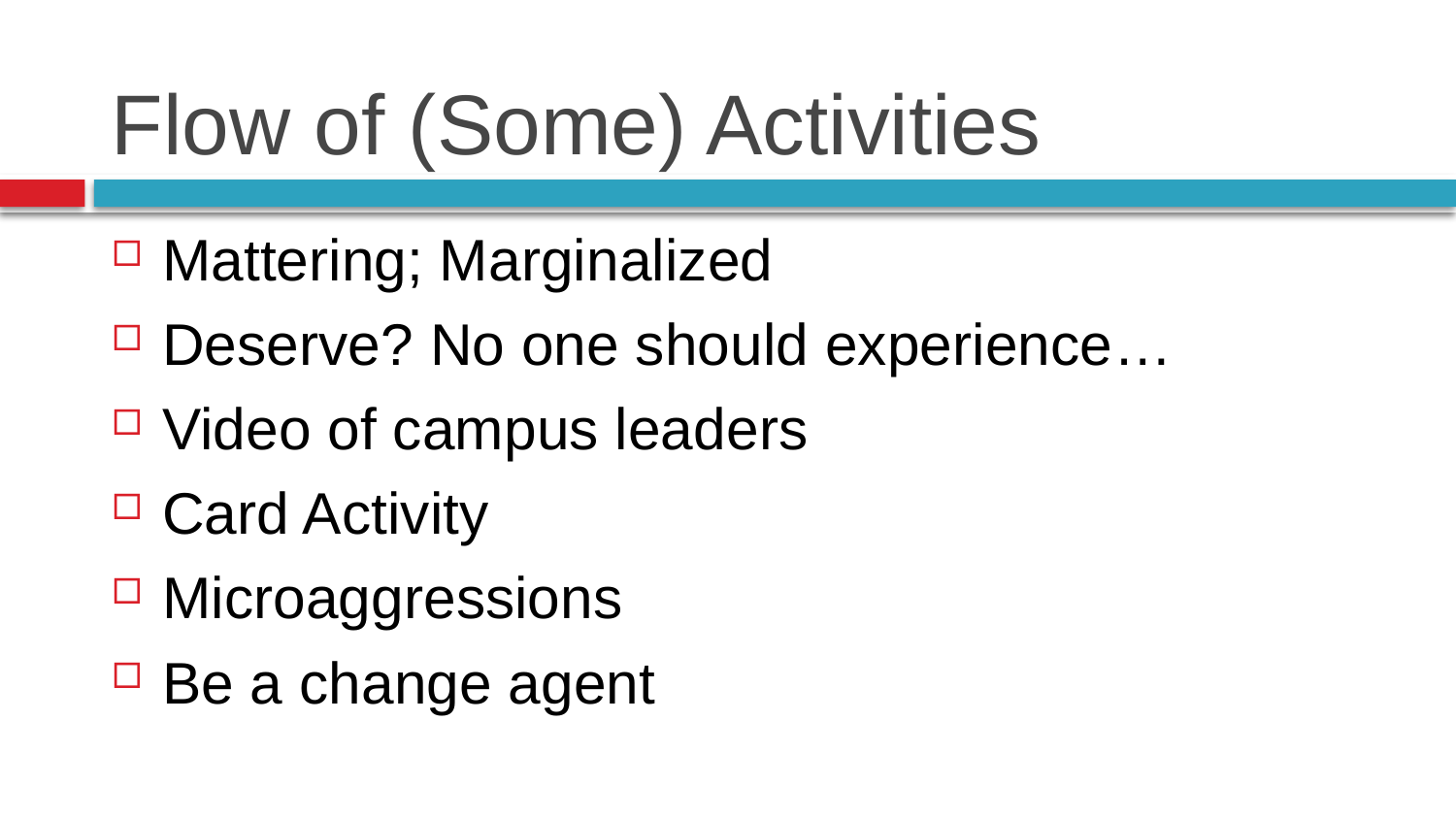

# Flow of (Some) Activities
Mattering; Marginalized
Deserve? No one should experience…
Video of campus leaders
Card Activity
Microaggressions
Be a change agent